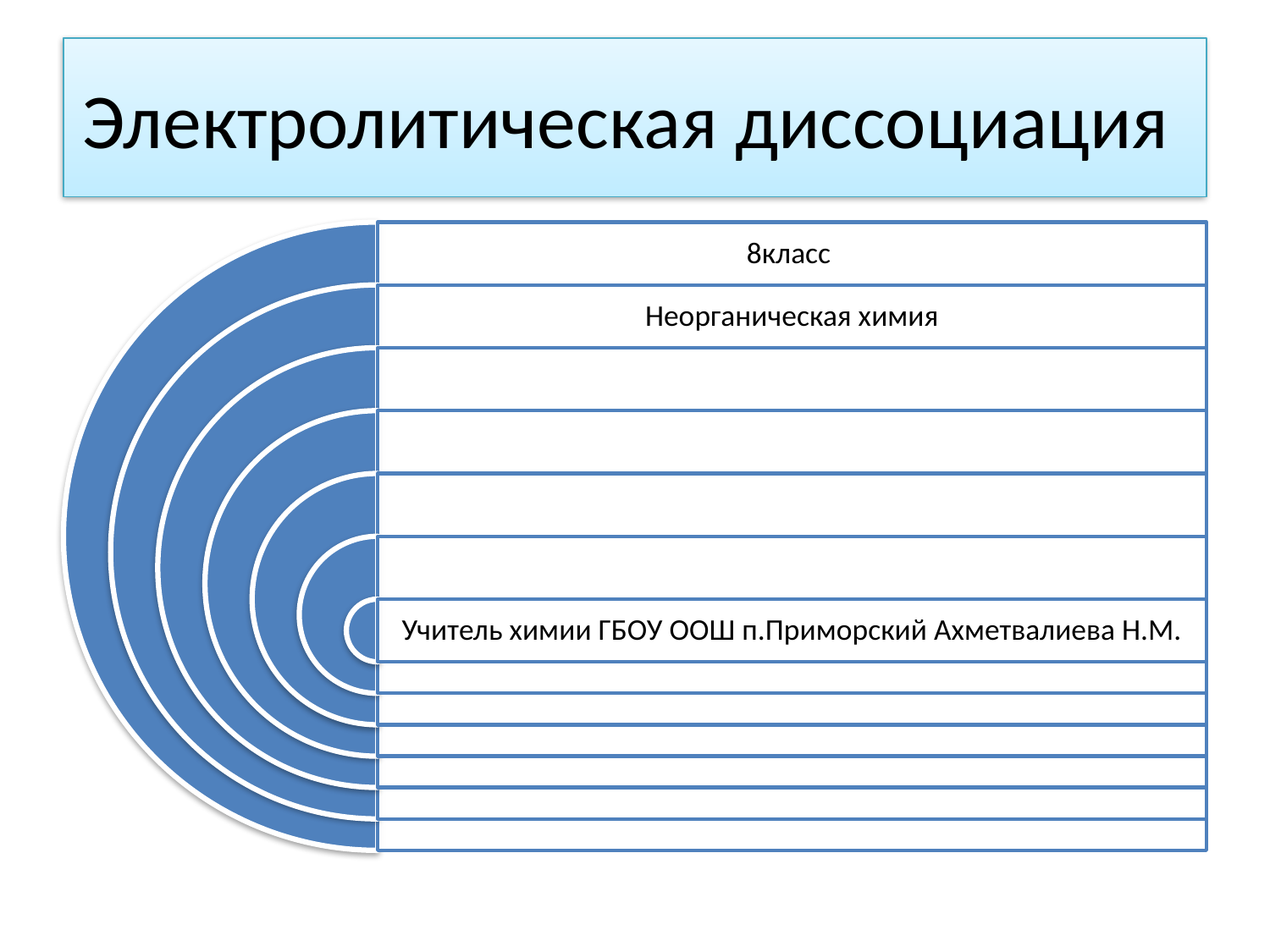

# Электролитическая диссоциация
8класс
Неорганическая химия

Учитель химии ГБОУ ООШ п.Приморский Ахметвалиева Н.М.